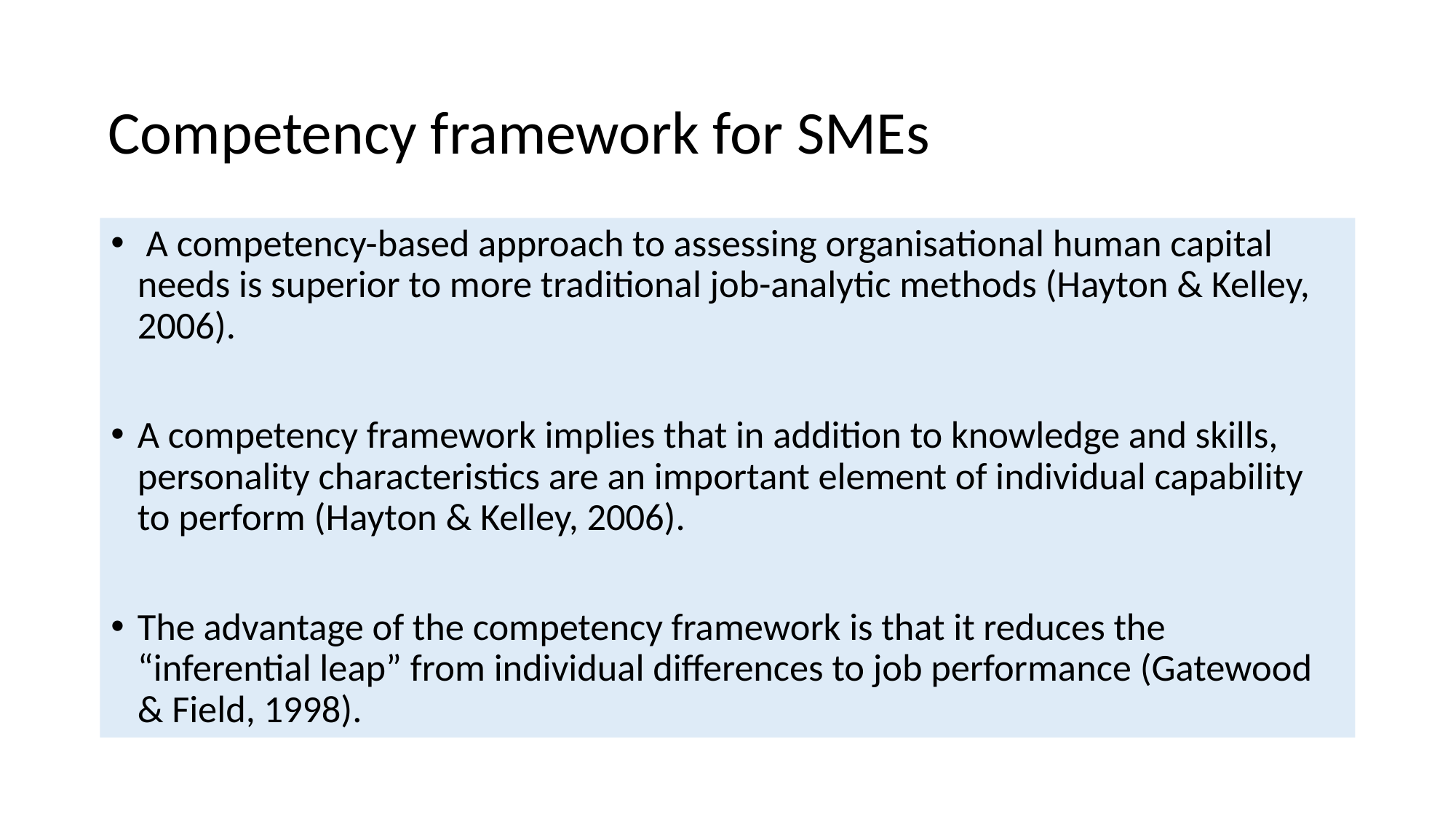

# Competency framework for SMEs
 A competency-based approach to assessing organisational human capital needs is superior to more traditional job-analytic methods (Hayton & Kelley, 2006).

A competency framework implies that in addition to knowledge and skills, personality characteristics are an important element of individual capability to perform (Hayton & Kelley, 2006).

The advantage of the competency framework is that it reduces the “inferential leap” from individual differences to job performance (Gatewood & Field, 1998).